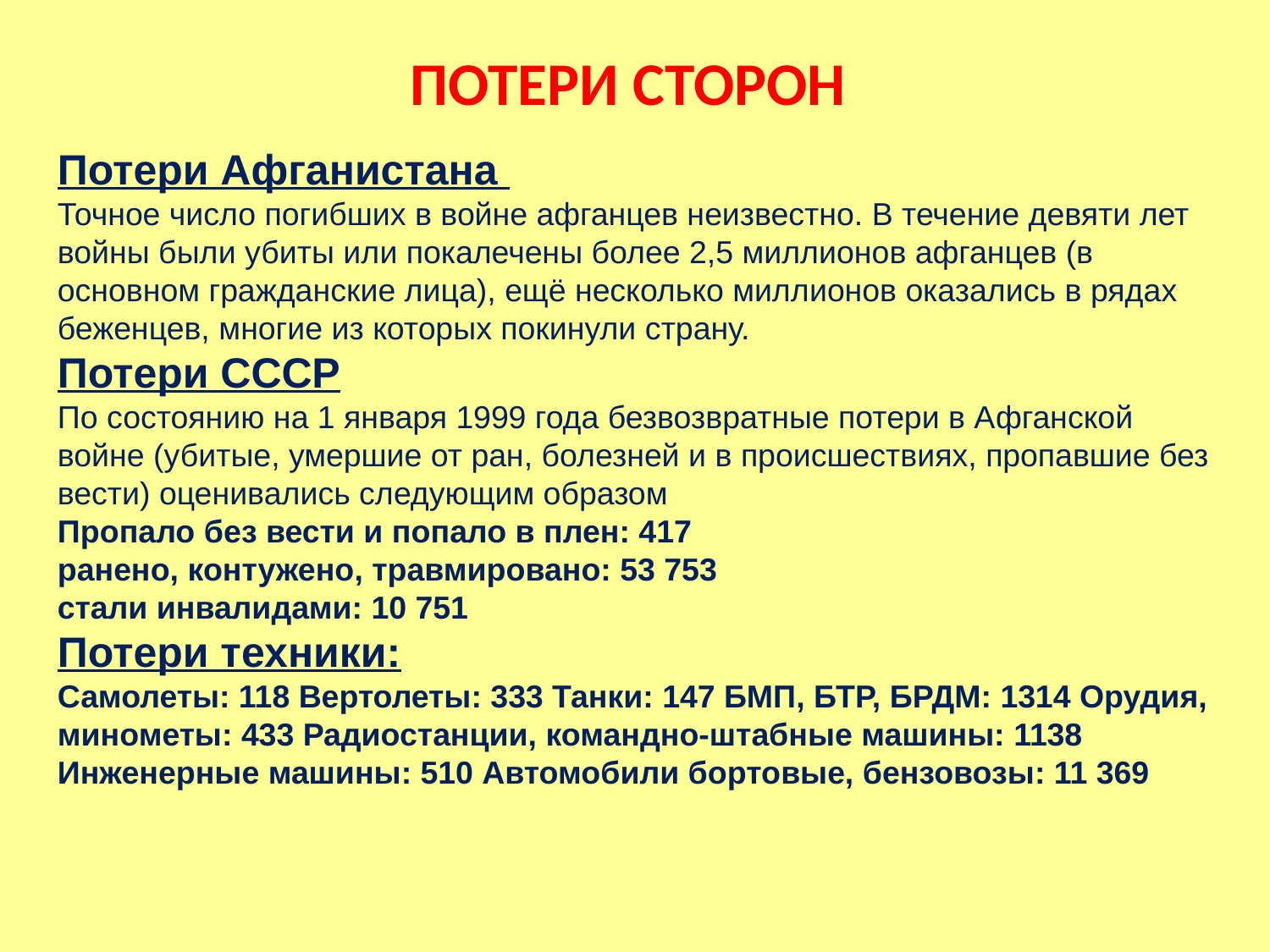

# ПОТЕРИ СТОРОН
Потери Афганистана
Точное число погибших в войне афганцев неизвестно. В течение девяти лет войны были убиты или покалечены более 2,5 миллионов афганцев (в основном гражданские лица), ещё несколько миллионов оказались в рядах беженцев, многие из которых покинули страну.
Потери СССР
По состоянию на 1 января 1999 года безвозвратные потери в Афганской войне (убитые, умершие от ран, болезней и в происшествиях, пропавшие без вести) оценивались следующим образом
Пропало без вести и попало в плен: 417
ранено, контужено, травмировано: 53 753
стали инвалидами: 10 751
Потери техники:
Самолеты: 118 Вертолеты: 333 Танки: 147 БМП, БТР, БРДМ: 1314 Орудия, минометы: 433 Радиостанции, командно-штабные машины: 1138 Инженерные машины: 510 Автомобили бортовые, бензовозы: 11 369